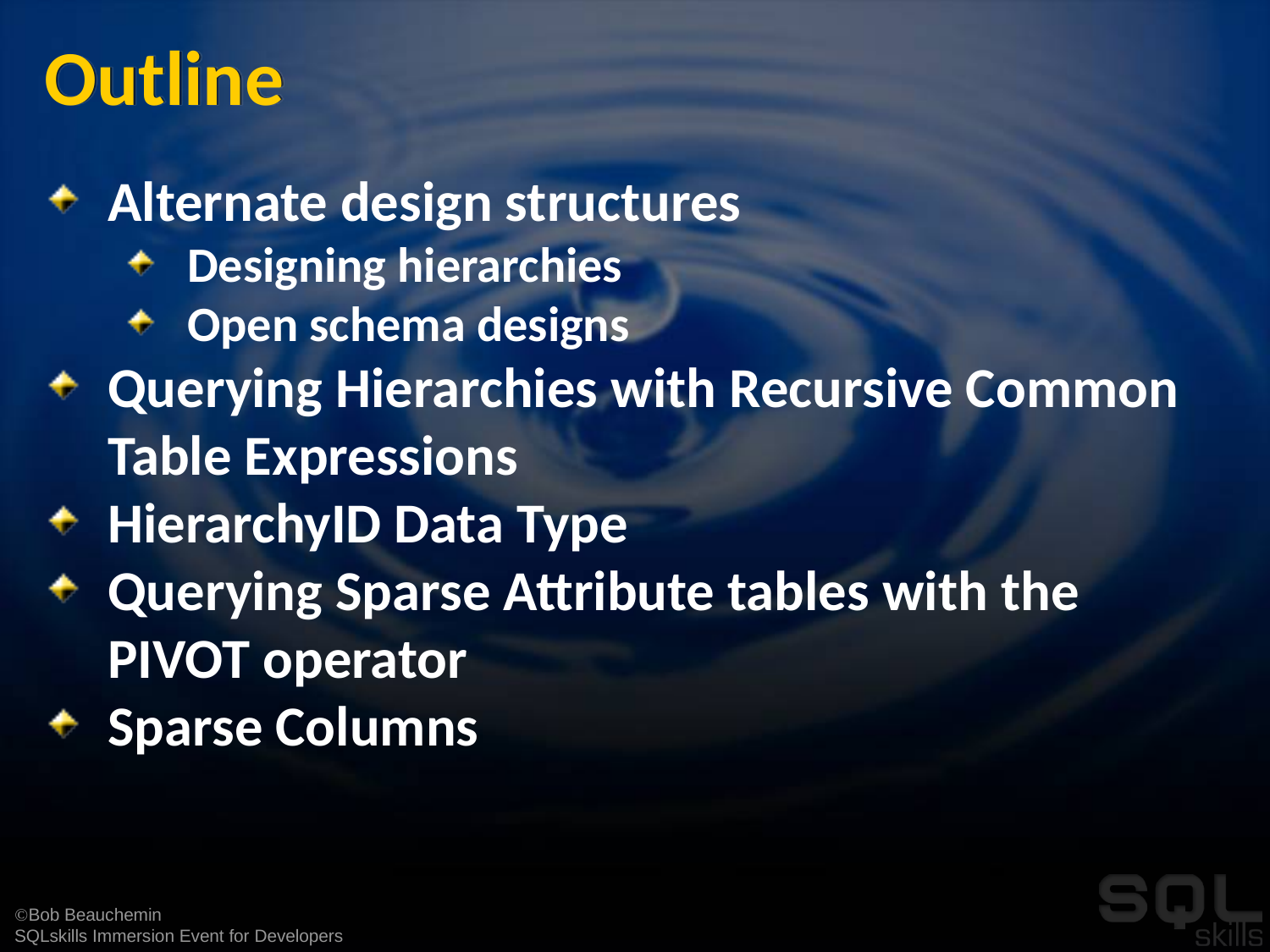

# Outline
Alternate design structures
Designing hierarchies
Open schema designs
Querying Hierarchies with Recursive Common Table Expressions
HierarchyID Data Type
Querying Sparse Attribute tables with the PIVOT operator
Sparse Columns